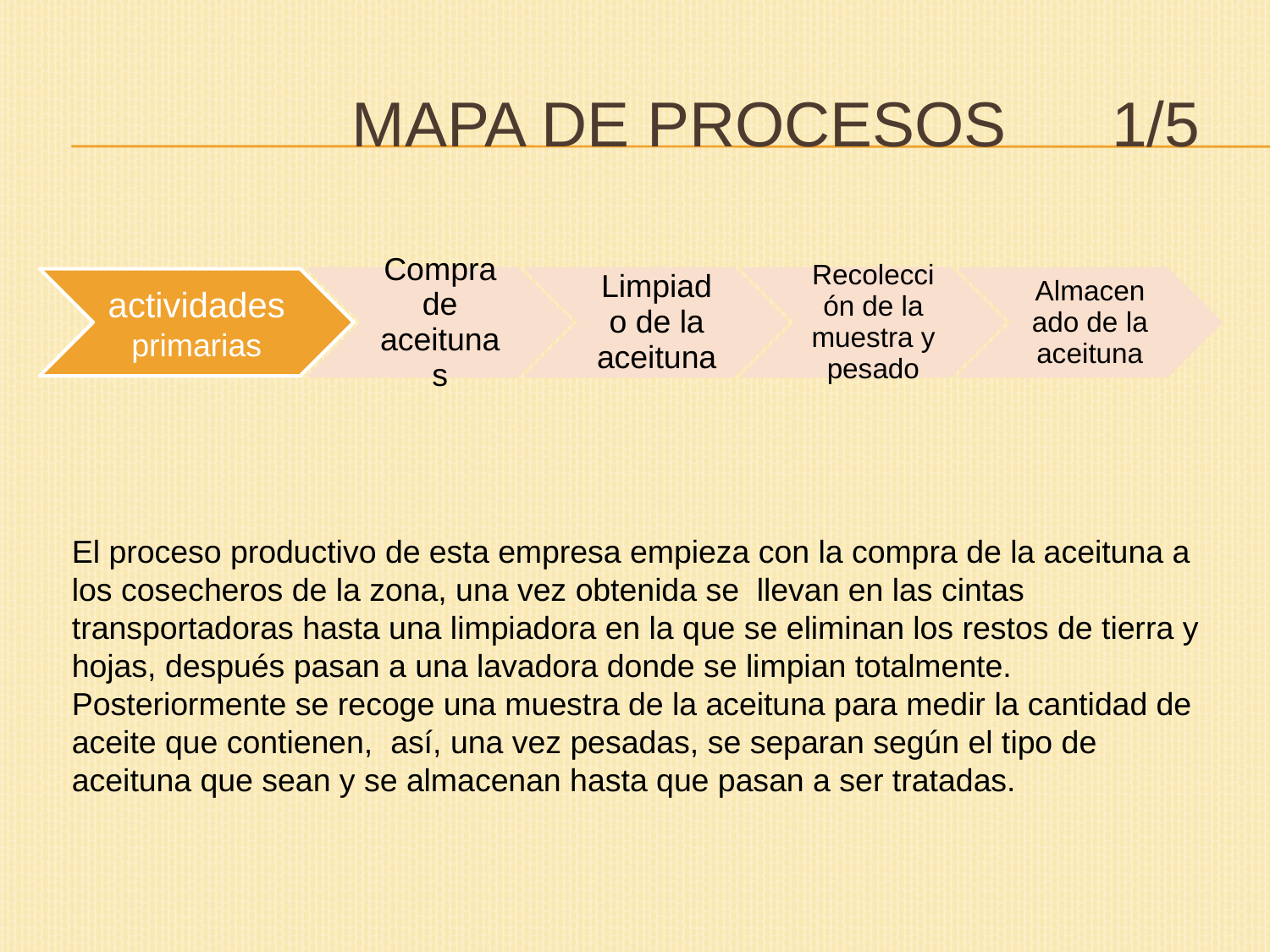

# Mapa de procesos      1/5
actividades primarias
Compra de aceitunas
Almacenado de la aceituna
Limpiado de la aceituna
Recolección de la muestra y pesado
El proceso productivo de esta empresa empieza con la compra de la aceituna a los cosecheros de la zona, una vez obtenida se  llevan en las cintas transportadoras hasta una limpiadora en la que se eliminan los restos de tierra y hojas, después pasan a una lavadora donde se limpian totalmente.
Posteriormente se recoge una muestra de la aceituna para medir la cantidad de aceite que contienen,  así, una vez pesadas, se separan según el tipo de aceituna que sean y se almacenan hasta que pasan a ser tratadas.